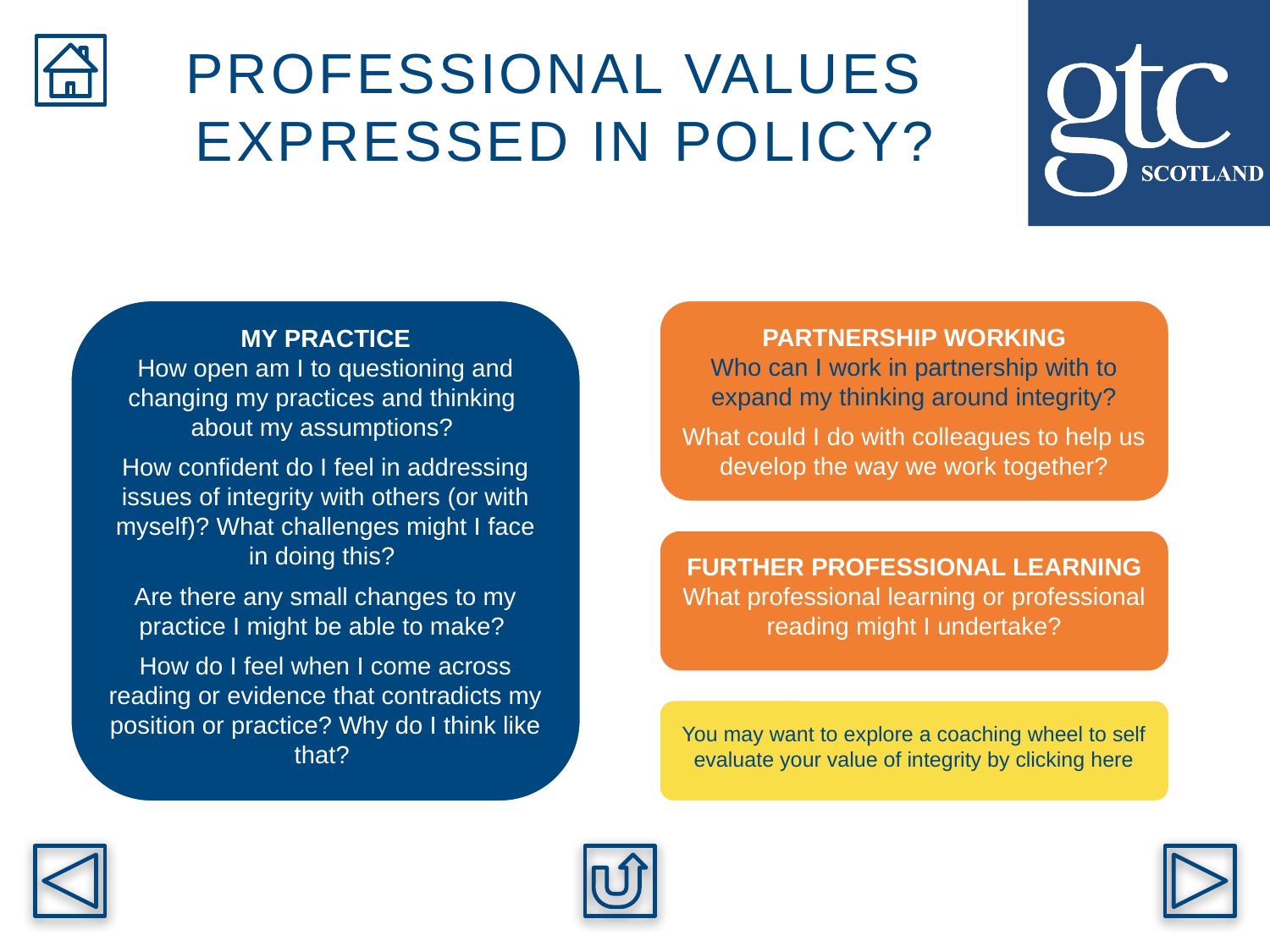

PROFESSIONAL VALUES
EXPRESSED IN POLICY?

MY PRACTICE
How open am I to questioning and changing my practices and thinking
about my assumptions?
How confident do I feel in addressing issues of integrity with others (or with myself)? What challenges might I face in doing this?
Are there any small changes to my practice I might be able to make?
How do I feel when I come across reading or evidence that contradicts my position or practice? Why do I think like that?

PARTNERSHIP WORKING
Who can I work in partnership with to expand my thinking around integrity?
What could I do with colleagues to help us develop the way we work together?

FURTHER PROFESSIONAL LEARNING
What professional learning or professional reading might I undertake?

You may want to explore a coaching wheel to self evaluate your value of integrity by clicking here